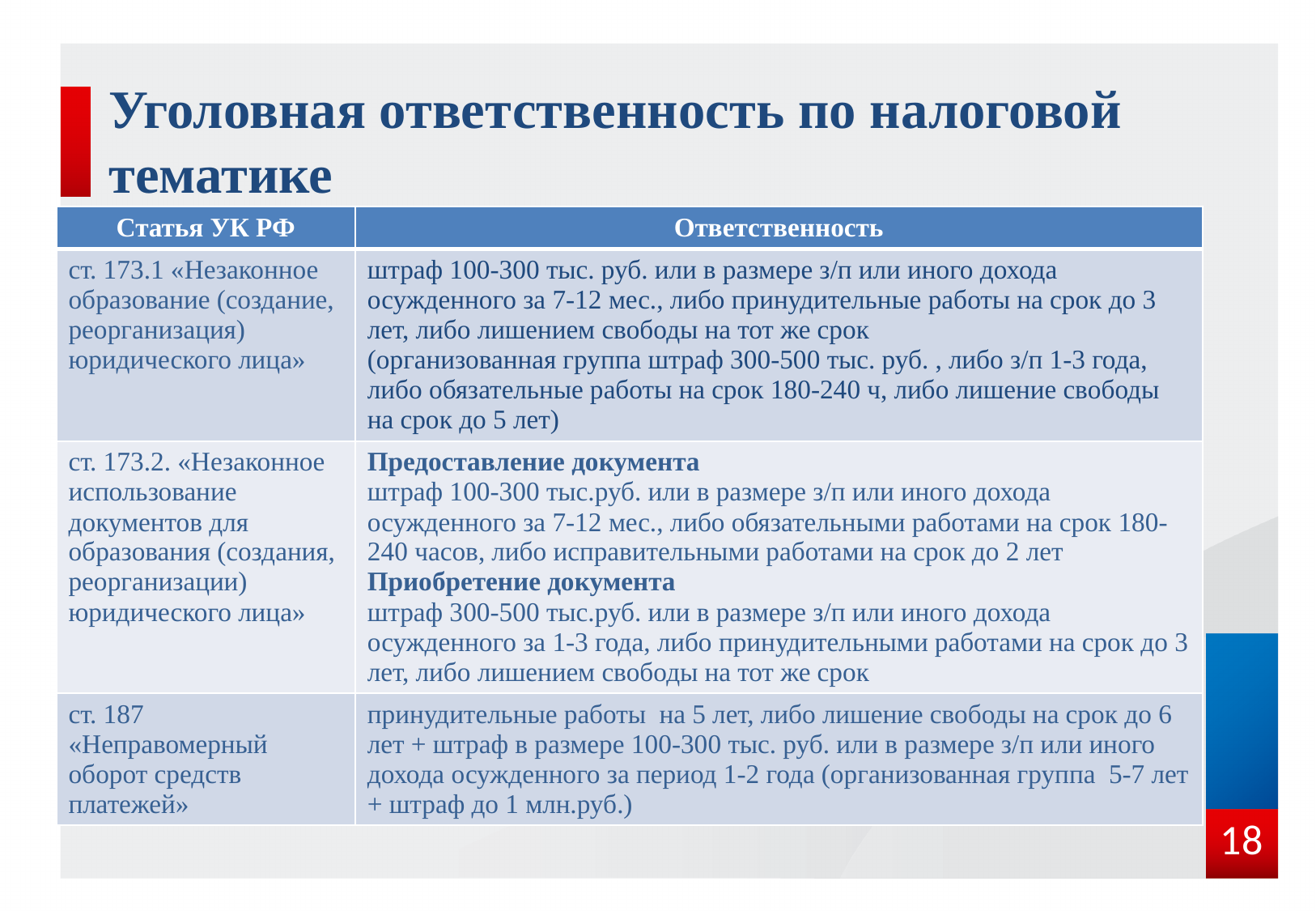

Уголовная ответственность по налоговой тематике
| Статья УК РФ | Ответственность |
| --- | --- |
| ст. 173.1 «Незаконное образование (создание, реорганизация) юридического лица» | штраф 100-300 тыс. руб. или в размере з/п или иного дохода осужденного за 7-12 мес., либо принудительные работы на срок до 3 лет, либо лишением свободы на тот же срок (организованная группа штраф 300-500 тыс. руб. , либо з/п 1-3 года, либо обязательные работы на срок 180-240 ч, либо лишение свободы на срок до 5 лет) |
| ст. 173.2. «Незаконное использование документов для образования (создания, реорганизации) юридического лица» | Предоставление документа штраф 100-300 тыс.руб. или в размере з/п или иного дохода осужденного за 7-12 мес., либо обязательными работами на срок 180-240 часов, либо исправительными работами на срок до 2 лет Приобретение документа штраф 300-500 тыс.руб. или в размере з/п или иного дохода осужденного за 1-3 года, либо принудительными работами на срок до 3 лет, либо лишением свободы на тот же срок |
| ст. 187 «Неправомерный оборот средств платежей» | принудительные работы на 5 лет, либо лишение свободы на срок до 6 лет + штраф в размере 100-300 тыс. руб. или в размере з/п или иного дохода осужденного за период 1-2 года (организованная группа 5-7 лет + штраф до 1 млн.руб.) |
18